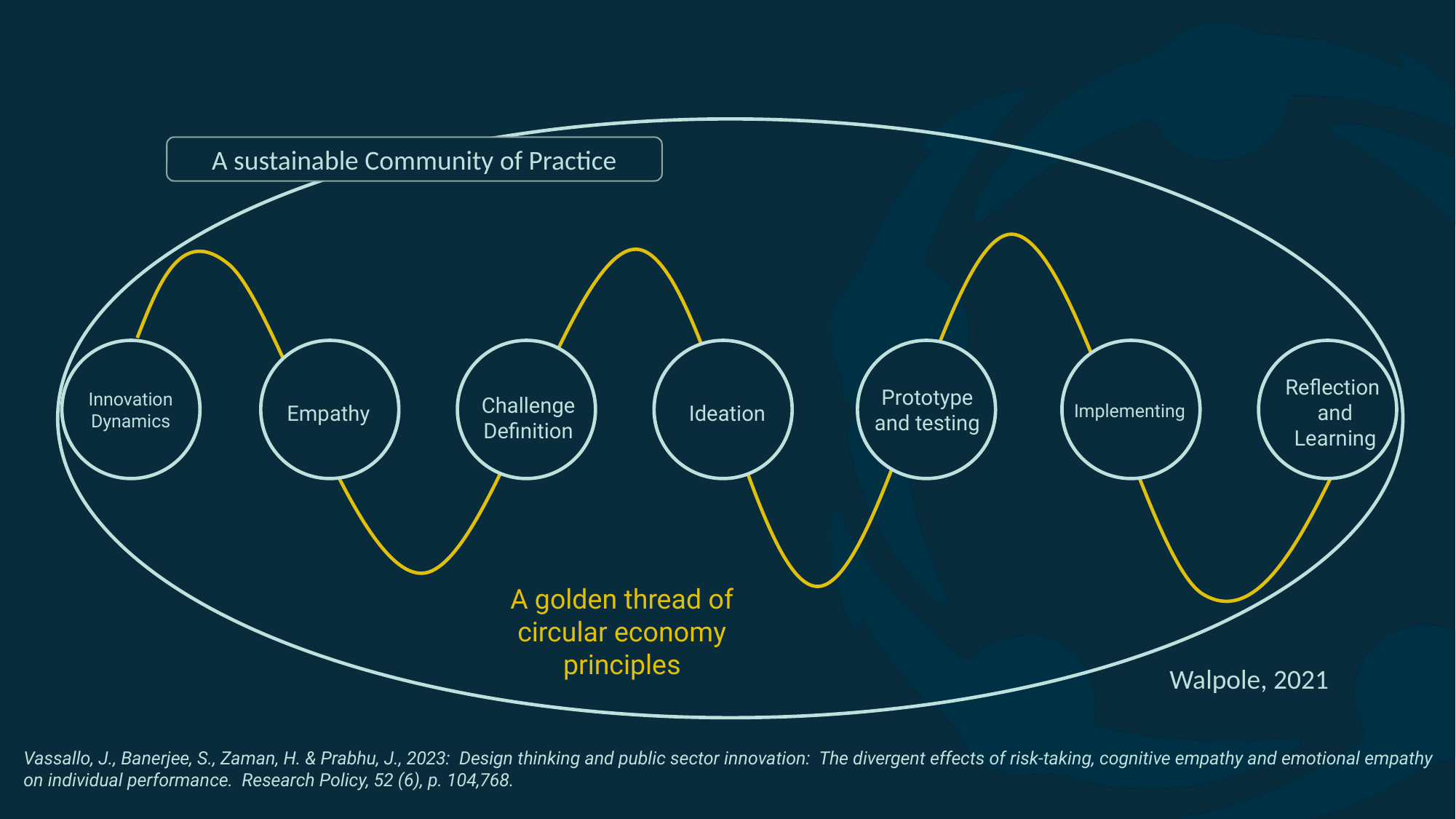

A sustainable Community of Practice

Innovation Dynamics

Empathy

Challenge
Definition

Ideation

Prototype and testing

Implementing

Reflection
and Learning

Empathy
A golden thread of circular economy principles
Walpole, 2021
Vassallo, J., Banerjee, S., Zaman, H. & Prabhu, J., 2023:  Design thinking and public sector innovation:  The divergent effects of risk-taking, cognitive empathy and emotional empathy on individual performance.  Research Policy, 52 (6), p. 104,768.